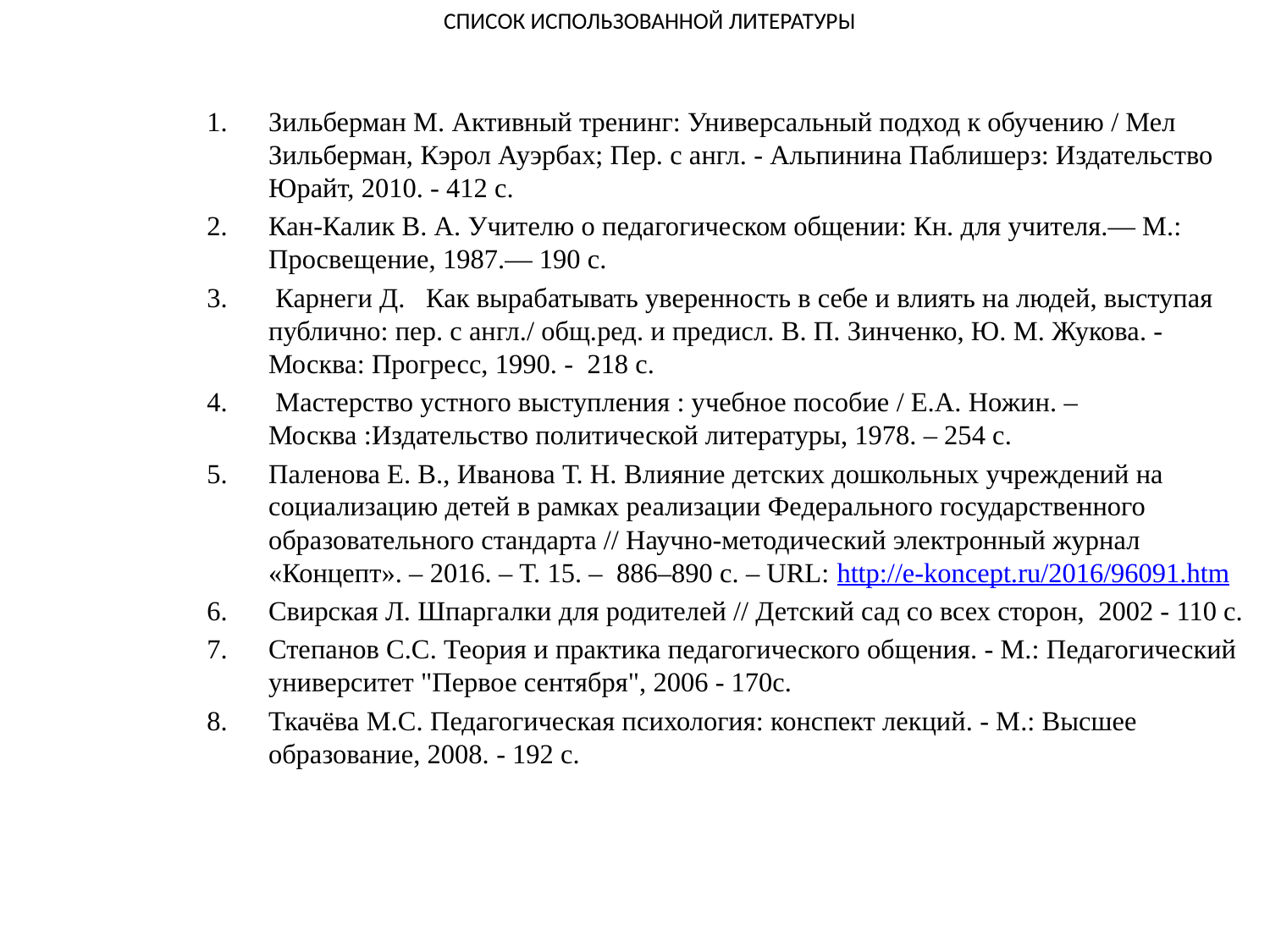

СПИСОК ИСПОЛЬЗОВАННОЙ ЛИТЕРАТУРЫ

Зильберман М. Активный тренинг: Универсальный подход к обучению / Мел Зильберман, Кэрол Ауэрбах; Пер. с англ. - Альпинина Паблишерз: Издательство Юрайт, 2010. - 412 с.
Кан-Калик В. А. Учителю о педагогическом общении: Кн. для учителя.— М.: Просвещение, 1987.— 190 с.
 Карнеги Д.   Как вырабатывать уверенность в себе и влиять на людей, выступая публично: пер. с англ./ общ.ред. и предисл. В. П. Зинченко, Ю. М. Жукова. - Москва: Прогресс, 1990. -  218 с.
 Мастерство устного выступления : учебное пособие / Е.А. Ножин. – Москва :Издательcтво политической литературы, 1978. – 254 с.
Паленова Е. В., Иванова Т. Н. Влияние детских дошкольных учреждений на социализацию детей в рамках реализации Федерального государственного образовательного стандарта // Научно-методический электронный журнал «Концепт». – 2016. – Т. 15. –  886–890 с. – URL: http://e-koncept.ru/2016/96091.htm
Свирская Л. Шпаргалки для родителей // Детский сад со всех сторон,  2002 - 110 с.
Степанов С.С. Теория и практика педагогического общения. - М.: Педагогический университет "Первое сентября", 2006 - 170с.
Ткачёва М.С. Педагогическая психология: конспект лекций. - М.: Высшее образование, 2008. - 192 с.

#